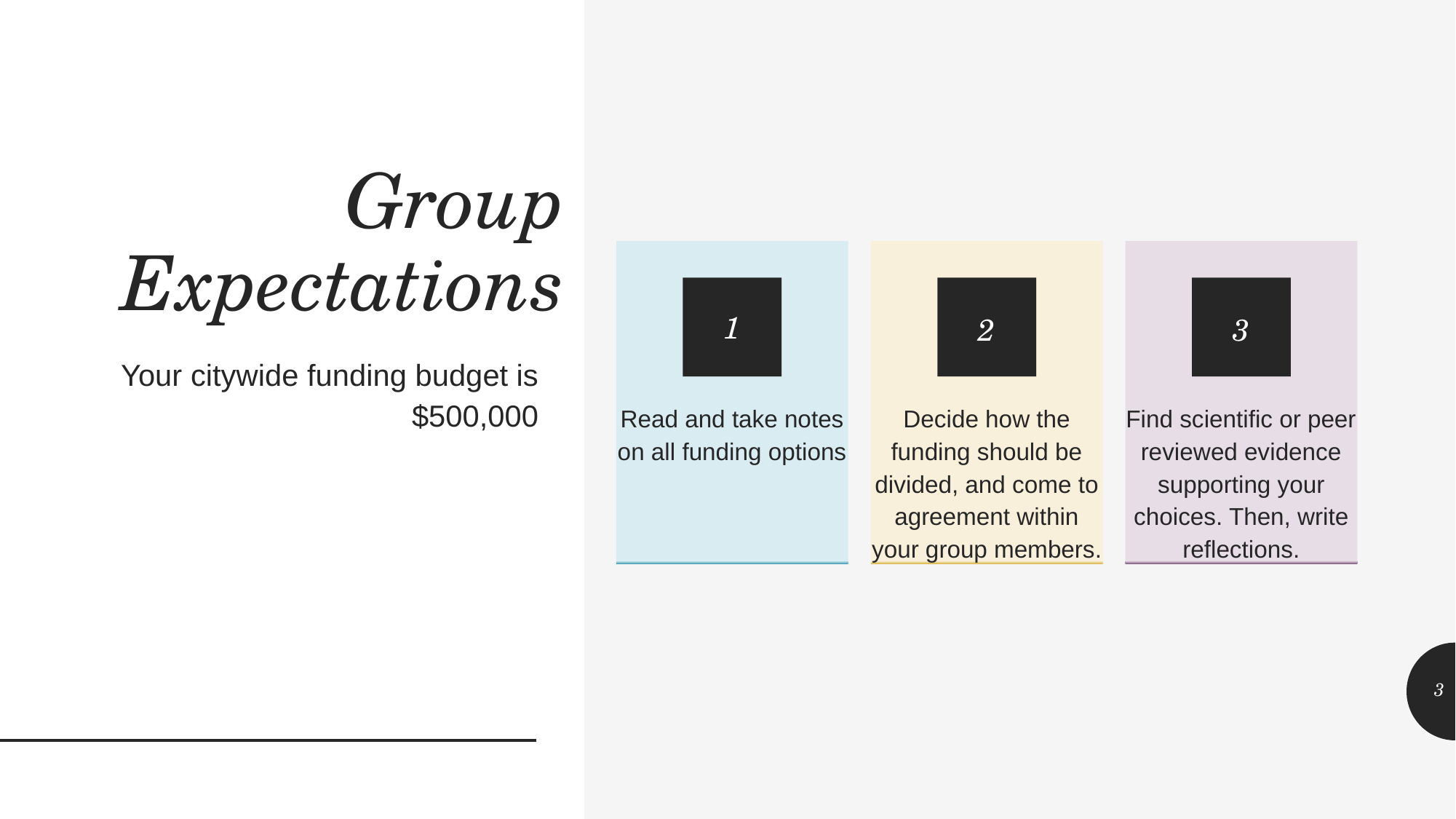

# Group Expectations
Read and take notes on all funding options
Decide how the funding should be divided, and come to agreement within your group members.
Find scientific or peer reviewed evidence supporting your choices. Then, write reflections.
1
2
3
Your citywide funding budget is $500,000
3